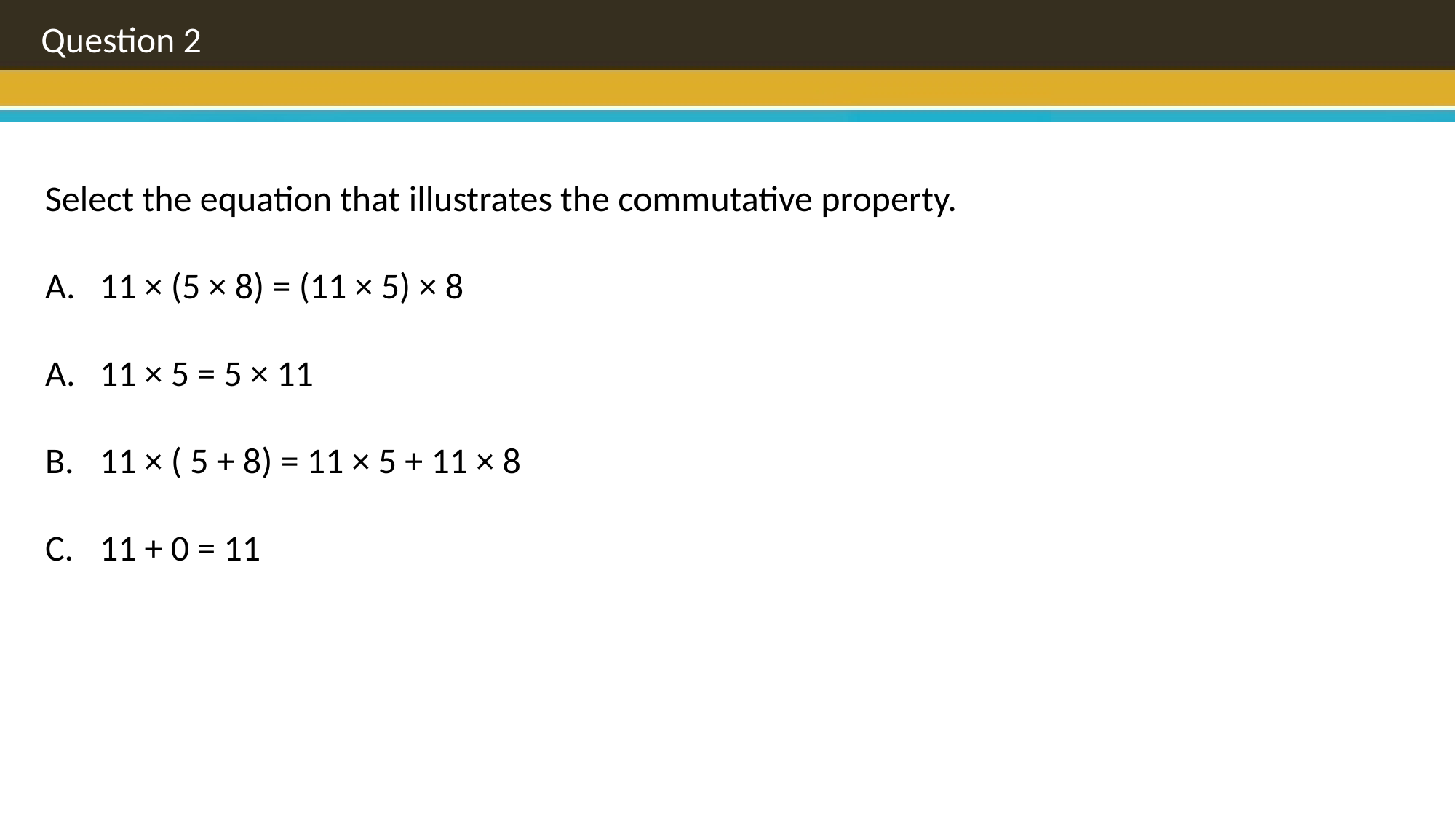

Question 2
Select the equation that illustrates the commutative property.

11 × (5 × 8) = (11 × 5) × 8

11 × 5 = 5 × 11

11 × ( 5 + 8) = 11 × 5 + 11 × 8

11 + 0 = 11